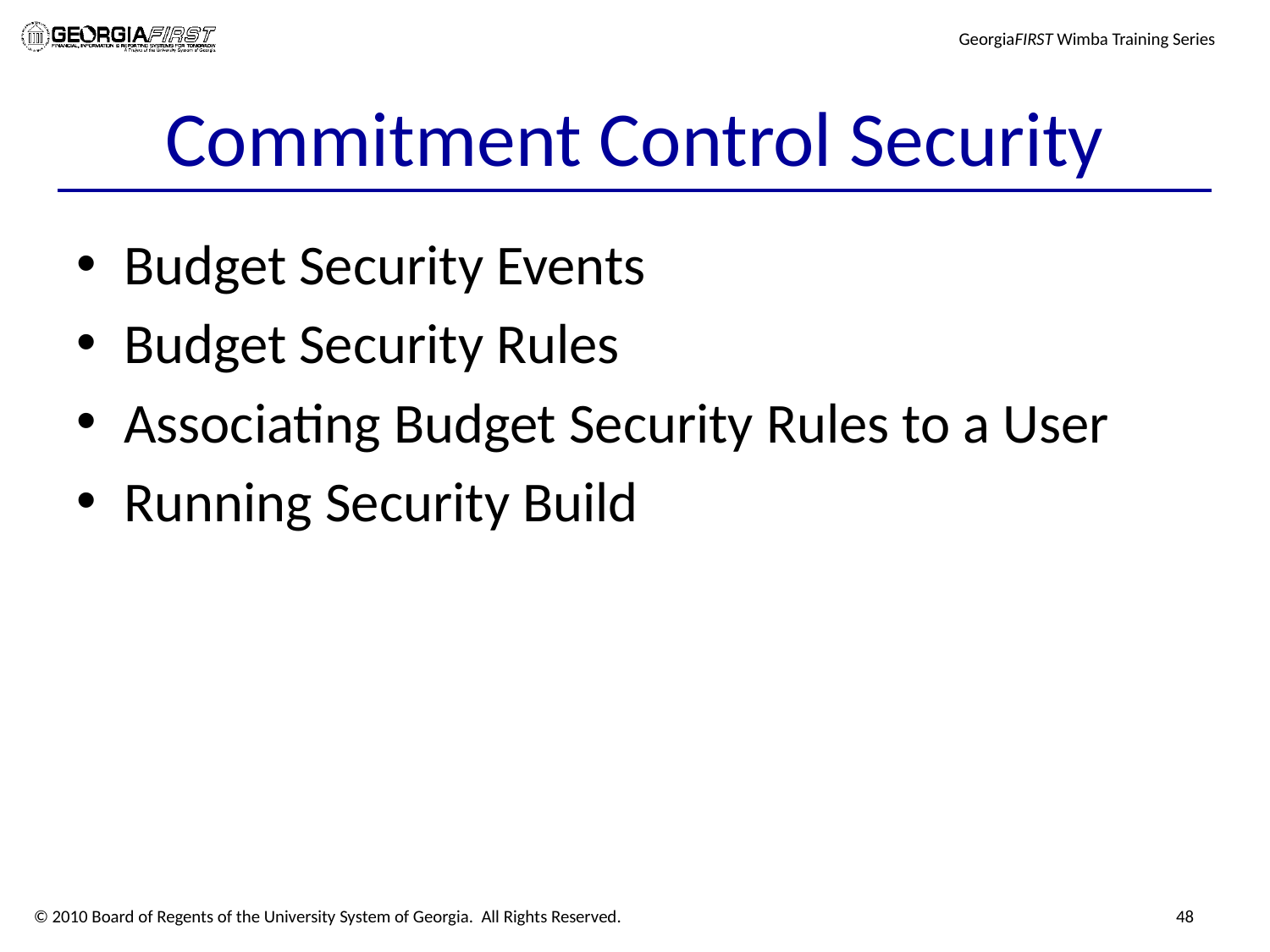

# Commitment Control Security
Budget Security Events
Budget Security Rules
Associating Budget Security Rules to a User
Running Security Build